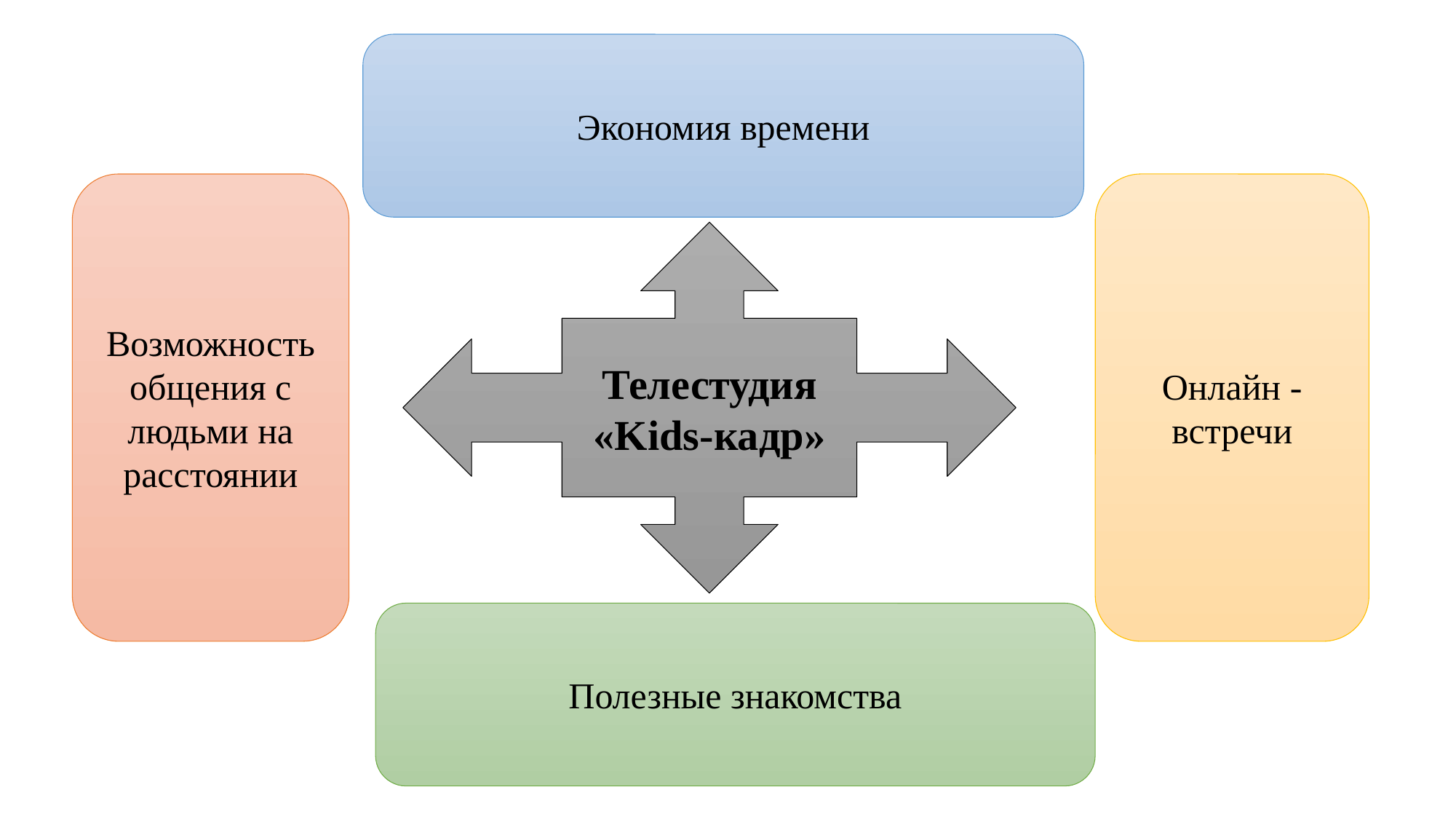

Экономия времени
Возможность общения с людьми на расстоянии
Онлайн - встречи

Телестудия «Kids-кадр»
Полезные знакомства